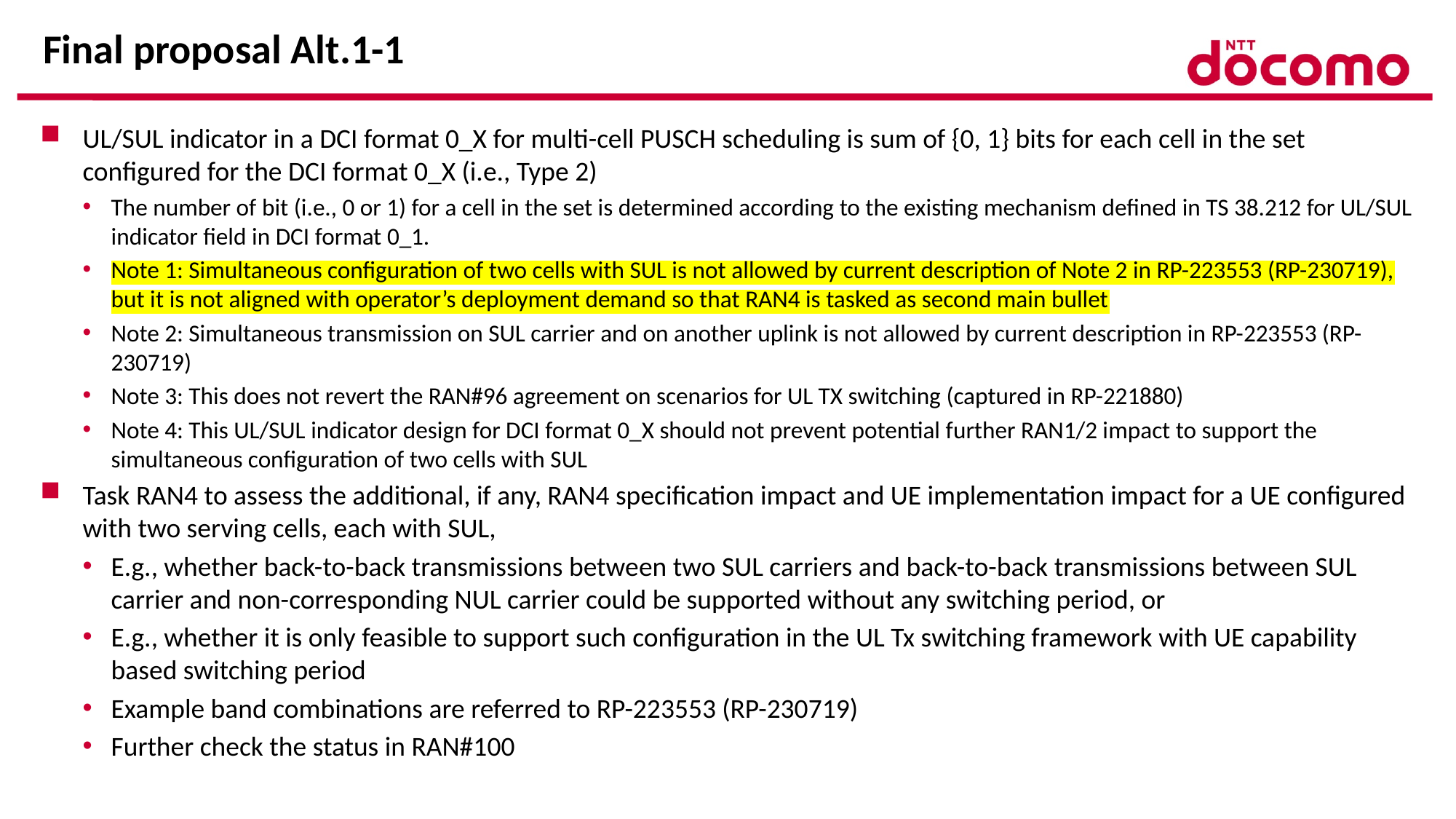

# Final proposal Alt.1-1
UL/SUL indicator in a DCI format 0_X for multi-cell PUSCH scheduling is sum of {0, 1} bits for each cell in the set configured for the DCI format 0_X (i.e., Type 2)
The number of bit (i.e., 0 or 1) for a cell in the set is determined according to the existing mechanism defined in TS 38.212 for UL/SUL indicator field in DCI format 0_1.
Note 1: Simultaneous configuration of two cells with SUL is not allowed by current description of Note 2 in RP-223553 (RP-230719), but it is not aligned with operator’s deployment demand so that RAN4 is tasked as second main bullet
Note 2: Simultaneous transmission on SUL carrier and on another uplink is not allowed by current description in RP-223553 (RP-230719)
Note 3: This does not revert the RAN#96 agreement on scenarios for UL TX switching (captured in RP-221880)
Note 4: This UL/SUL indicator design for DCI format 0_X should not prevent potential further RAN1/2 impact to support the simultaneous configuration of two cells with SUL
Task RAN4 to assess the additional, if any, RAN4 specification impact and UE implementation impact for a UE configured with two serving cells, each with SUL,
E.g., whether back-to-back transmissions between two SUL carriers and back-to-back transmissions between SUL carrier and non-corresponding NUL carrier could be supported without any switching period, or
E.g., whether it is only feasible to support such configuration in the UL Tx switching framework with UE capability based switching period
Example band combinations are referred to RP-223553 (RP-230719)
Further check the status in RAN#100